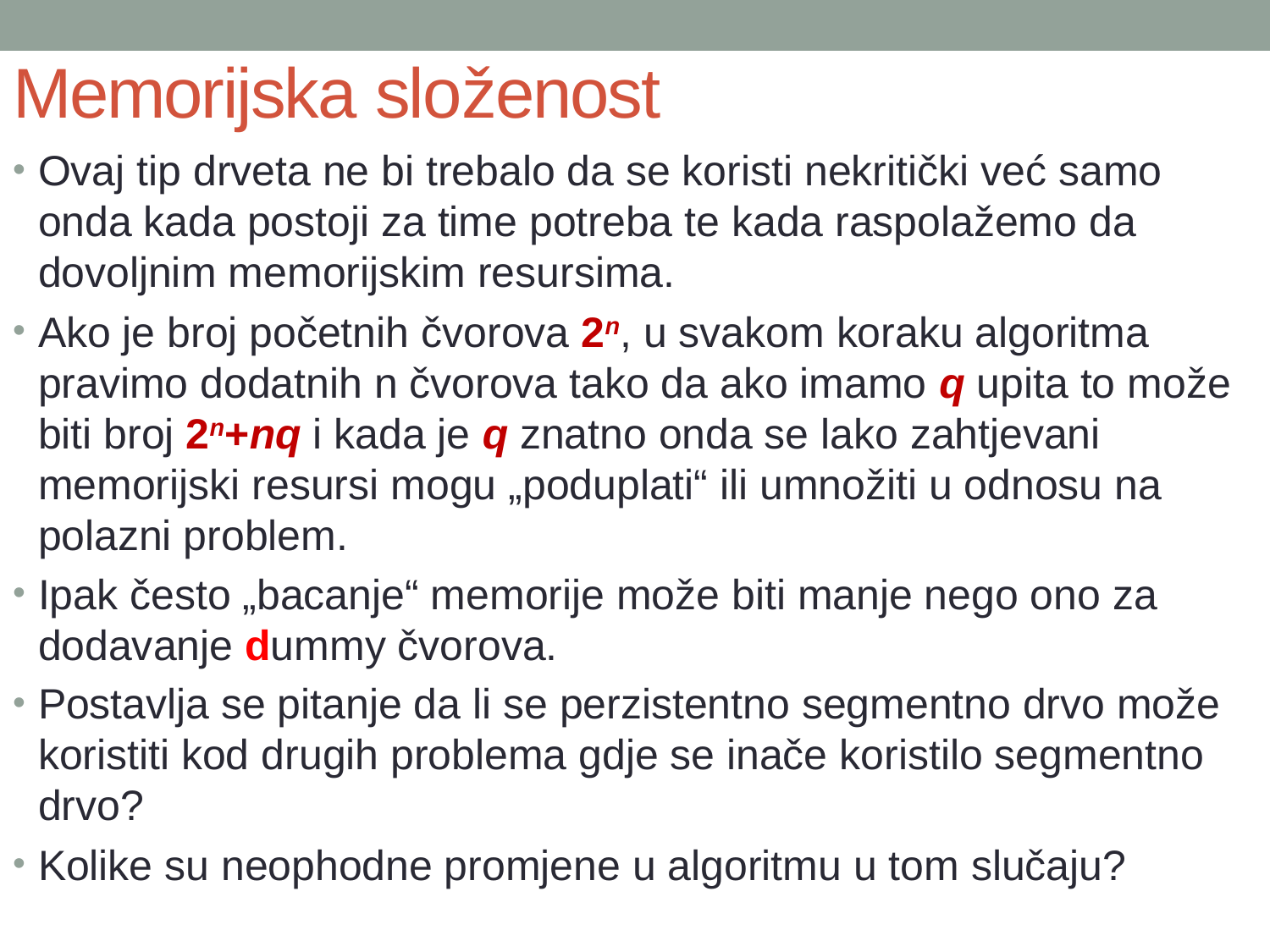

# Memorijska složenost
Ovaj tip drveta ne bi trebalo da se koristi nekritički već samo onda kada postoji za time potreba te kada raspolažemo da dovoljnim memorijskim resursima.
Ako je broj početnih čvorova 2n, u svakom koraku algoritma pravimo dodatnih n čvorova tako da ako imamo q upita to može biti broj 2n+nq i kada je q znatno onda se lako zahtjevani memorijski resursi mogu „poduplati“ ili umnožiti u odnosu na polazni problem.
Ipak često „bacanje“ memorije može biti manje nego ono za dodavanje dummy čvorova.
Postavlja se pitanje da li se perzistentno segmentno drvo može koristiti kod drugih problema gdje se inače koristilo segmentno drvo?
Kolike su neophodne promjene u algoritmu u tom slučaju?